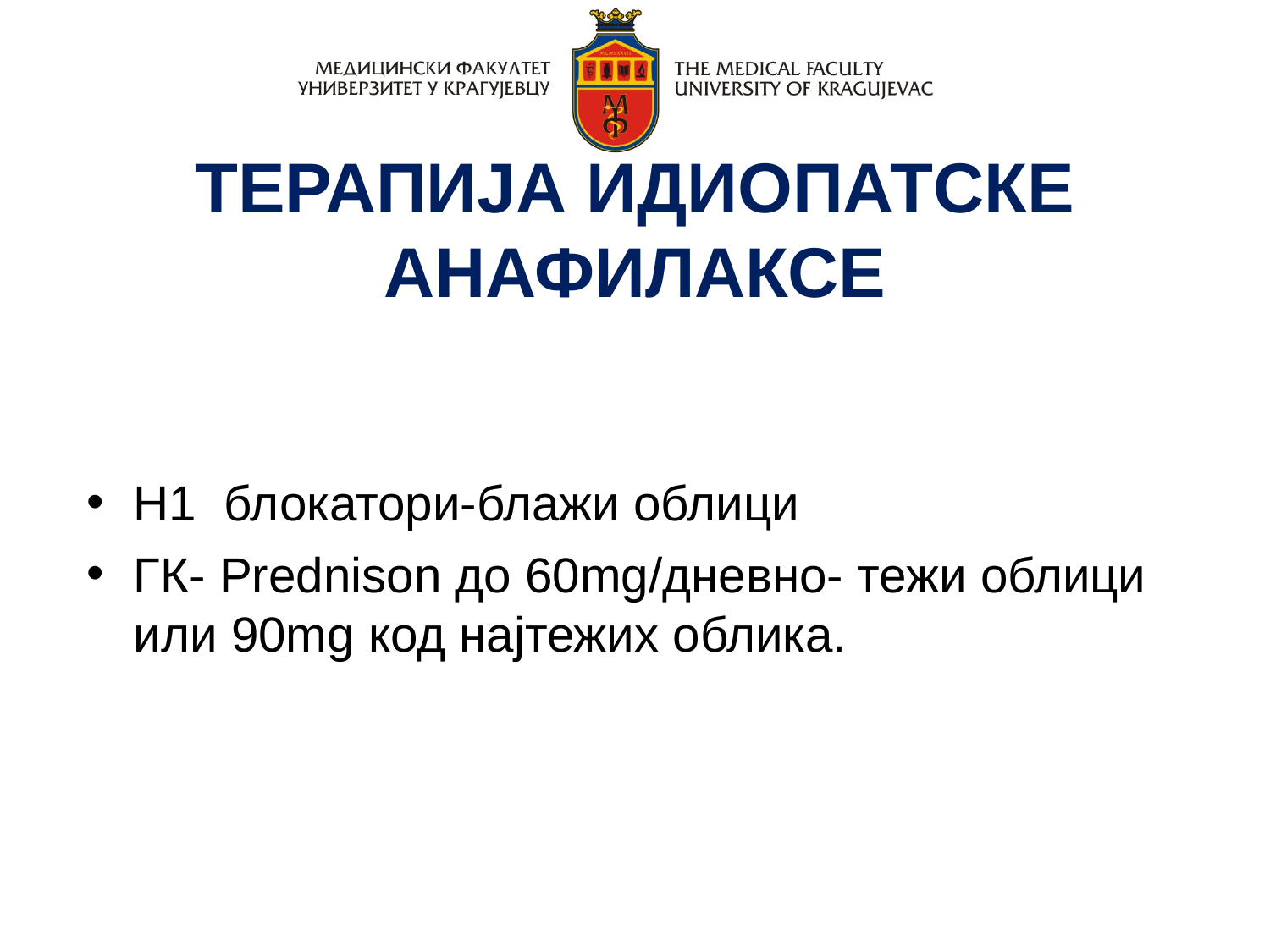

ТЕРАПИЈА ИДИОПАТСКЕ АНАФИЛАКСЕ
H1  блокатори-блажи облици
ГК- Prednison до 60mg/дневно- тежи облици или 90mg код најтежих облика.